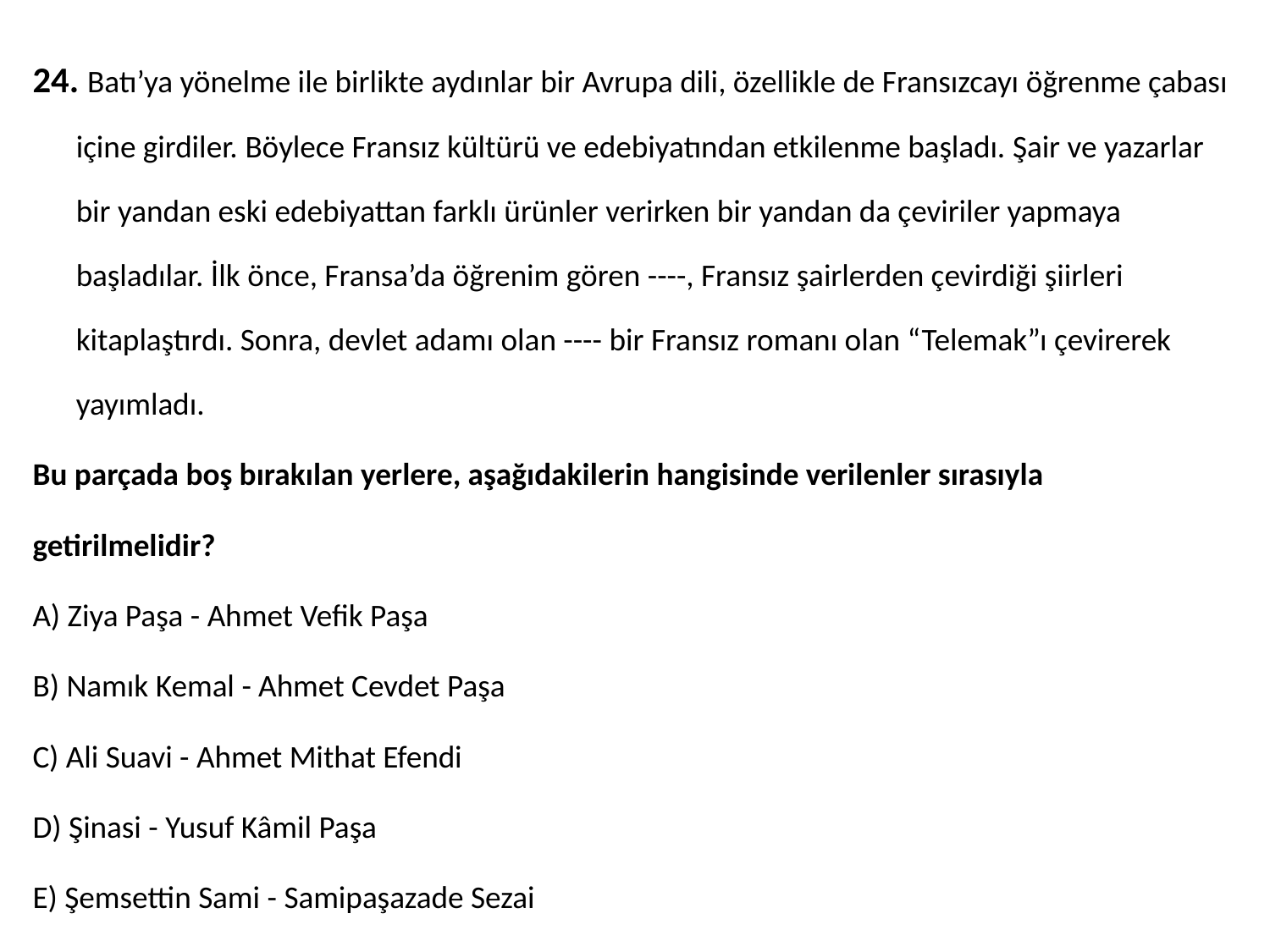

24. Batı’ya yönelme ile birlikte aydınlar bir Avrupa dili, özellikle de Fransızcayı öğrenme çabası içine girdiler. Böylece Fransız kültürü ve edebiyatından etkilenme başladı. Şair ve yazarlar bir yandan eski edebiyattan farklı ürünler verirken bir yandan da çeviriler yapmaya başladılar. İlk önce, Fransa’da öğrenim gören ----, Fransız şairlerden çevirdiği şiirleri kitaplaştırdı. Sonra, devlet adamı olan ---- bir Fransız romanı olan “Telemak”ı çevirerek yayımladı.
Bu parçada boş bırakılan yerlere, aşağıdakilerin hangisinde verilenler sırasıyla
getirilmelidir?
A) Ziya Paşa - Ahmet Vefik Paşa
B) Namık Kemal - Ahmet Cevdet Paşa
C) Ali Suavi - Ahmet Mithat Efendi
D) Şinasi - Yusuf Kâmil Paşa
E) Şemsettin Sami - Samipaşazade Sezai